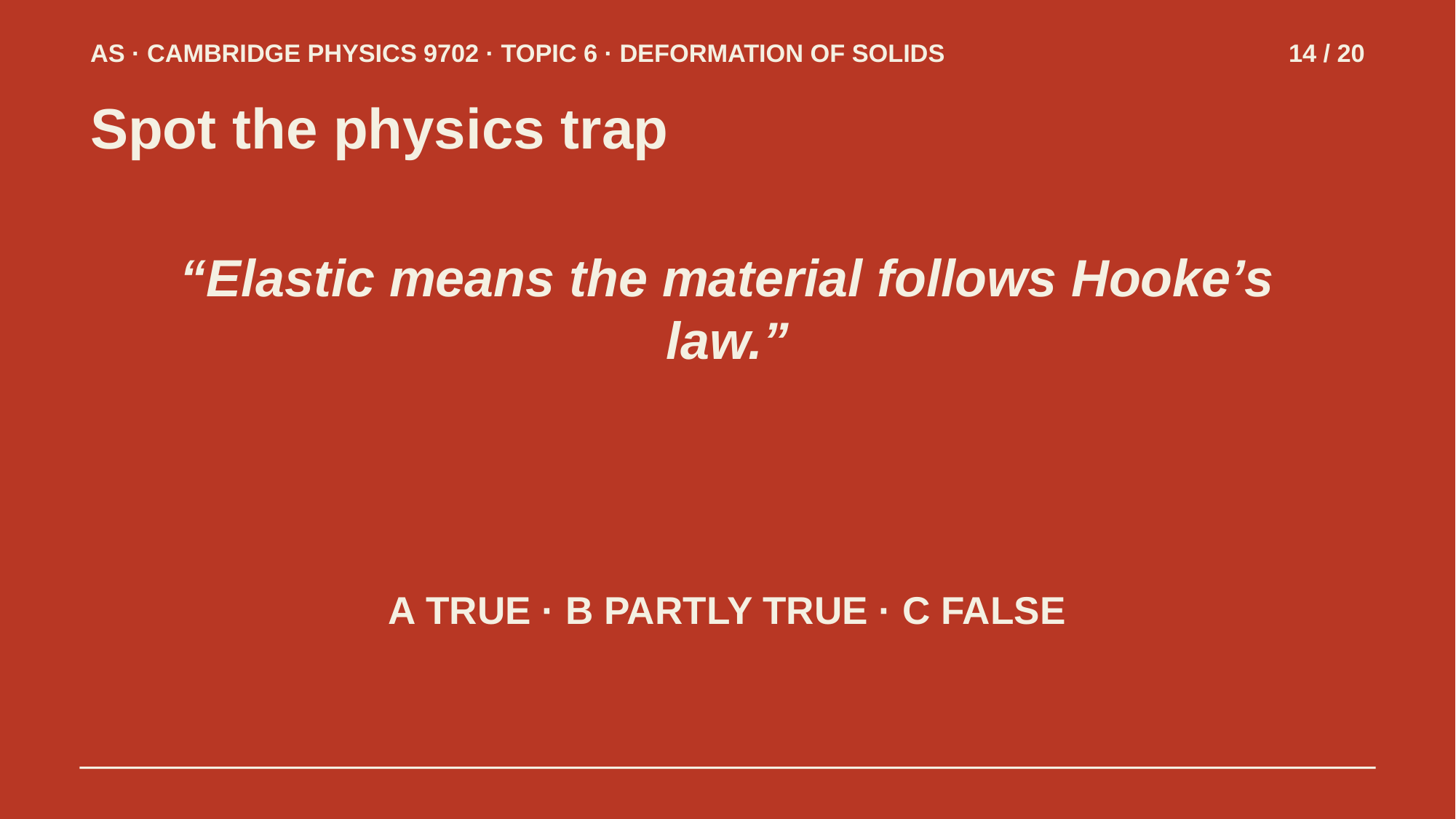

AS · CAMBRIDGE PHYSICS 9702 · TOPIC 6 · DEFORMATION OF SOLIDS
14 / 20
Spot the physics trap
“Elastic means the material follows Hooke’s law.”
A TRUE · B PARTLY TRUE · C FALSE